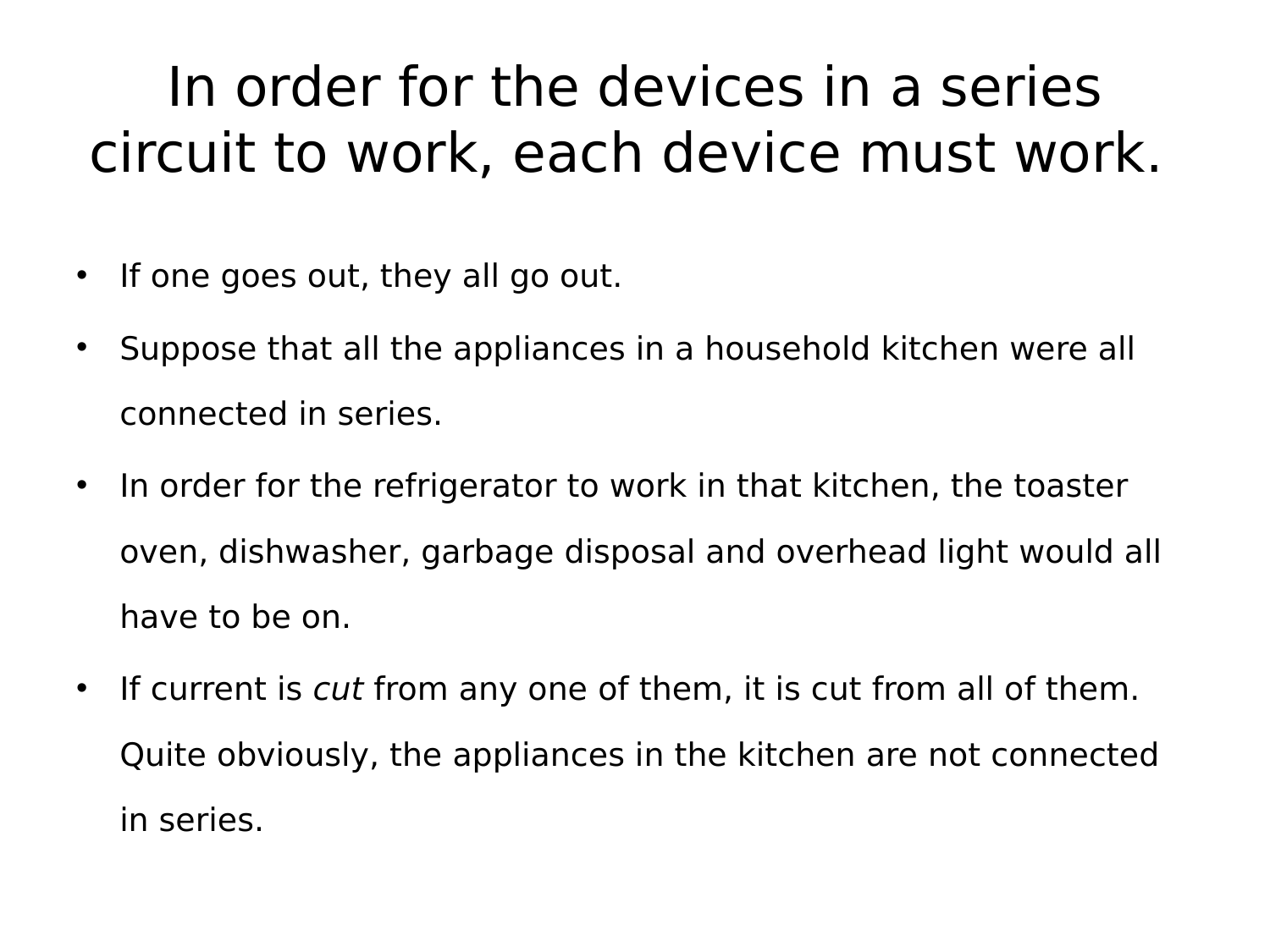

# In order for the devices in a series circuit to work, each device must work.
If one goes out, they all go out.
Suppose that all the appliances in a household kitchen were all connected in series.
In order for the refrigerator to work in that kitchen, the toaster oven, dishwasher, garbage disposal and overhead light would all have to be on.
If current is cut from any one of them, it is cut from all of them. Quite obviously, the appliances in the kitchen are not connected in series.